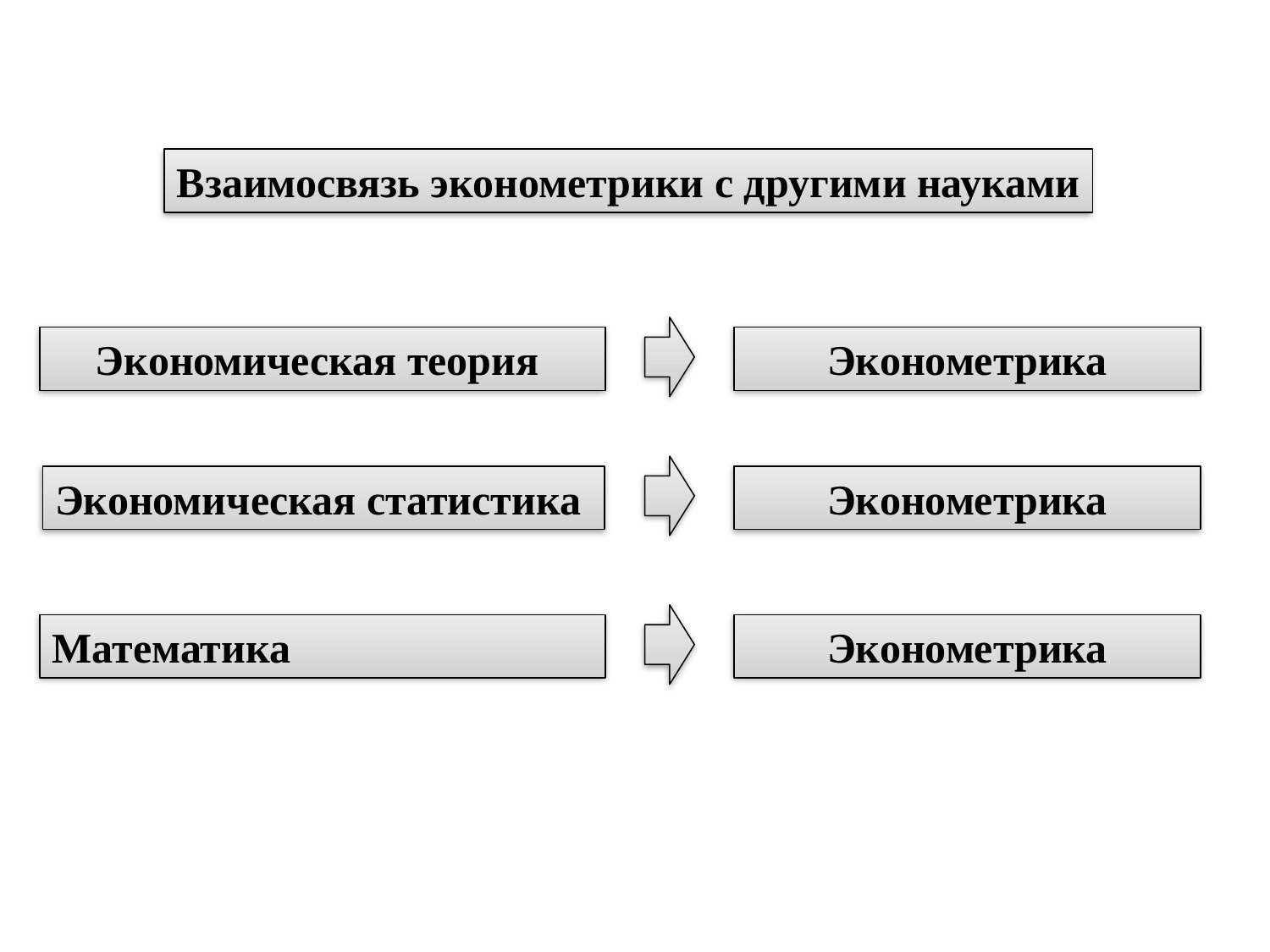

Взаимосвязь эконометрики с другими науками

Экономическая теория
Эконометрика

Экономическая статистика
Эконометрика

Математика
Эконометрика